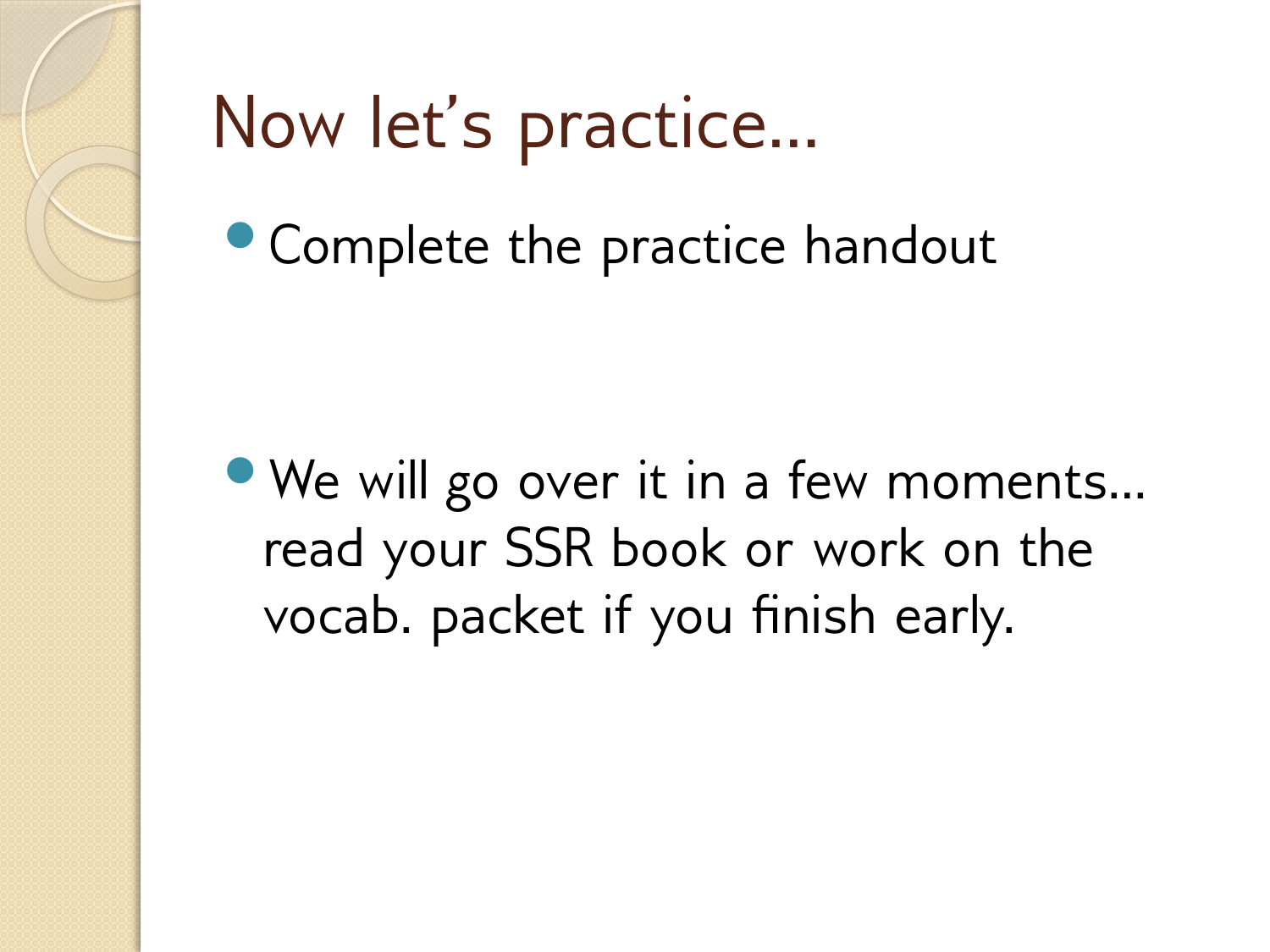

# Now let’s practice…
Complete the practice handout

We will go over it in a few moments…read your SSR book or work on the vocab. packet if you finish early.